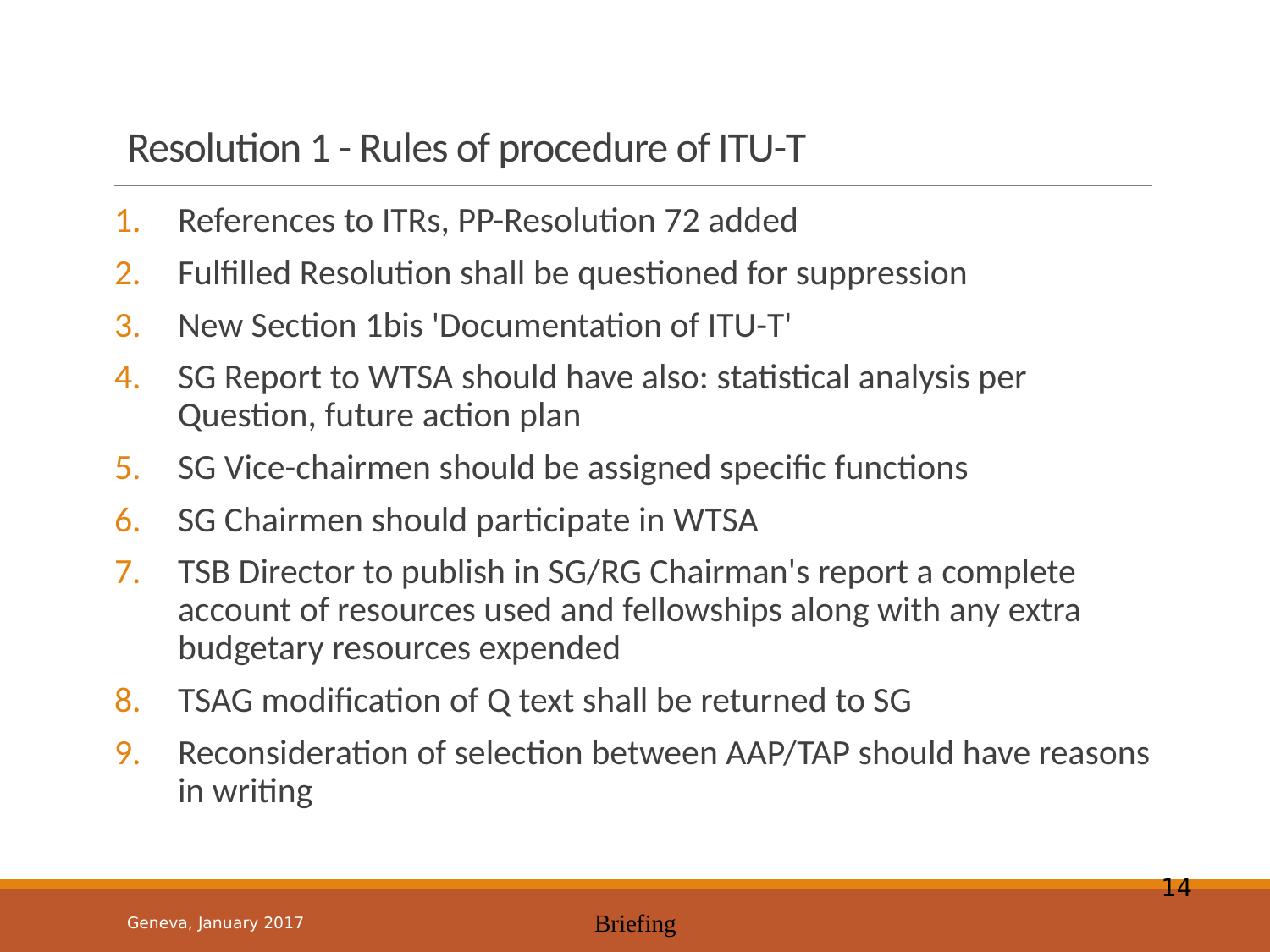

# Resolution 1 - Rules of procedure of ITU-T
References to ITRs, PP-Resolution 72 added
Fulfilled Resolution shall be questioned for suppression
New Section 1bis 'Documentation of ITU-T'
SG Report to WTSA should have also: statistical analysis per Question, future action plan
SG Vice-chairmen should be assigned specific functions
SG Chairmen should participate in WTSA
TSB Director to publish in SG/RG Chairman's report a complete account of resources used and fellowships along with any extra budgetary resources expended
TSAG modification of Q text shall be returned to SG
Reconsideration of selection between AAP/TAP should have reasons in writing

14
Geneva, January 2017
Briefing